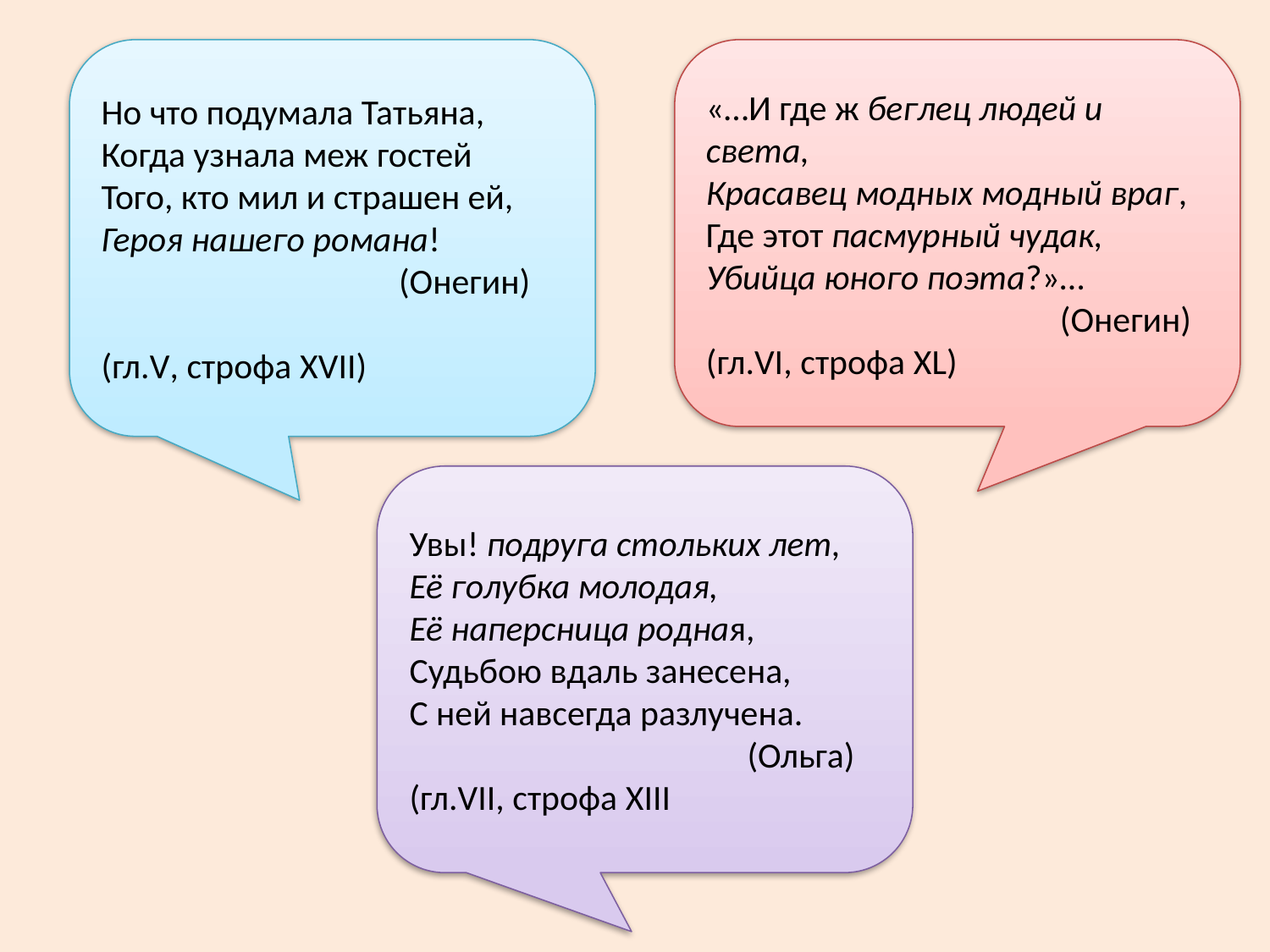

Но что подумала Татьяна,
Когда узнала меж гостей
Того, кто мил и страшен ей,
Героя нашего романа!
                                     (Онегин)
(гл.V, строфа XVII)
«…И где ж беглец людей и света,
Красавец модных модный враг,
Где этот пасмурный чудак,
Убийца юного поэта?»…
                                            (Онегин)
(гл.VI, строфа XL)
Увы! подруга стольких лет,
Её голубка молодая,
Её наперсница родная,
Судьбою вдаль занесена,
С ней навсегда разлучена.
                                          (Ольга)
(гл.VII, строфа XIII